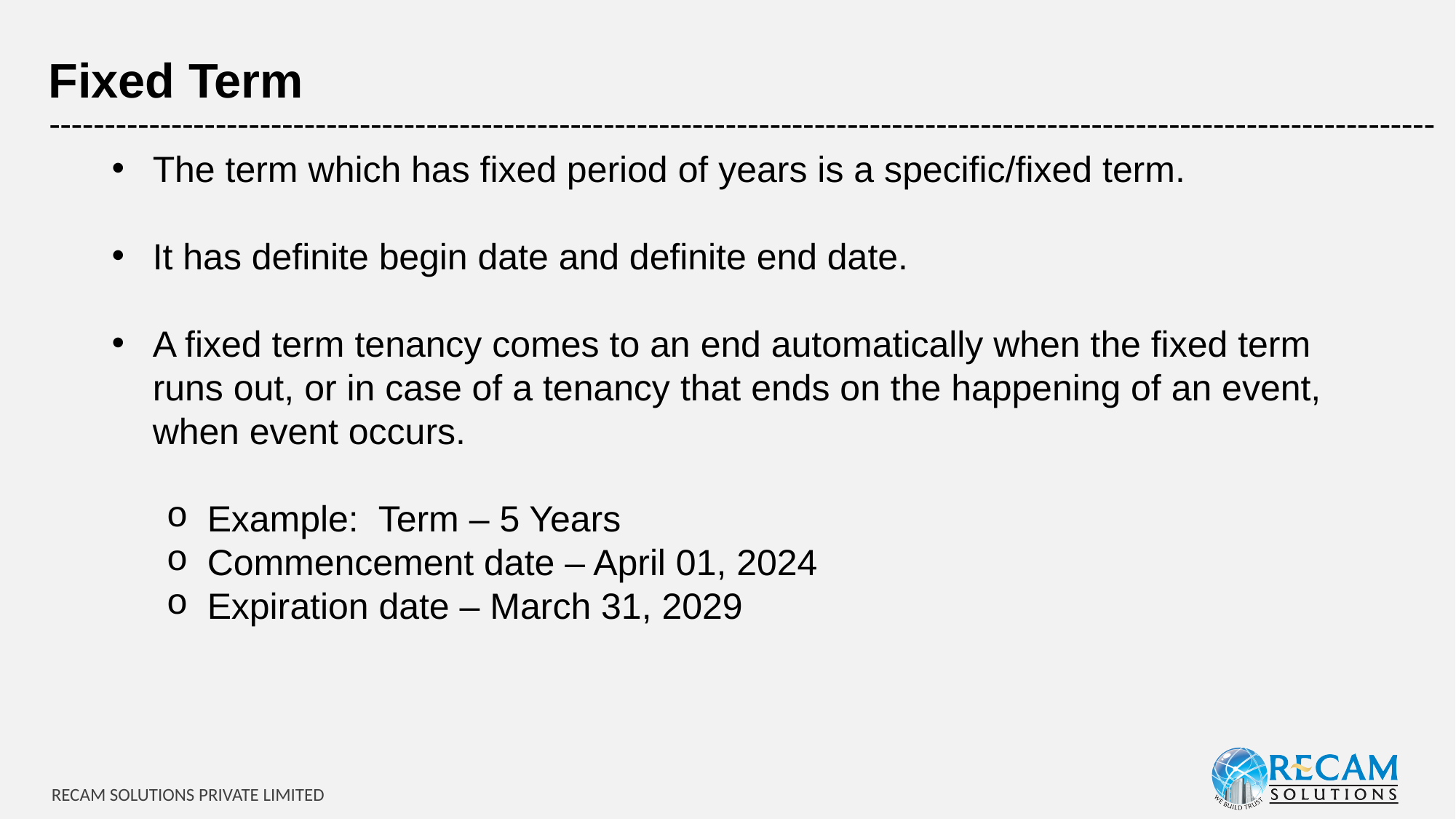

Fixed Term
-----------------------------------------------------------------------------------------------------------------------------
The term which has fixed period of years is a specific/fixed term.

It has definite begin date and definite end date.

A fixed term tenancy comes to an end automatically when the fixed term runs out, or in case of a tenancy that ends on the happening of an event, when event occurs.

Example:  Term – 5 Years
Commencement date – April 01, 2024
Expiration date – March 31, 2029

RECAM SOLUTIONS PRIVATE LIMITED